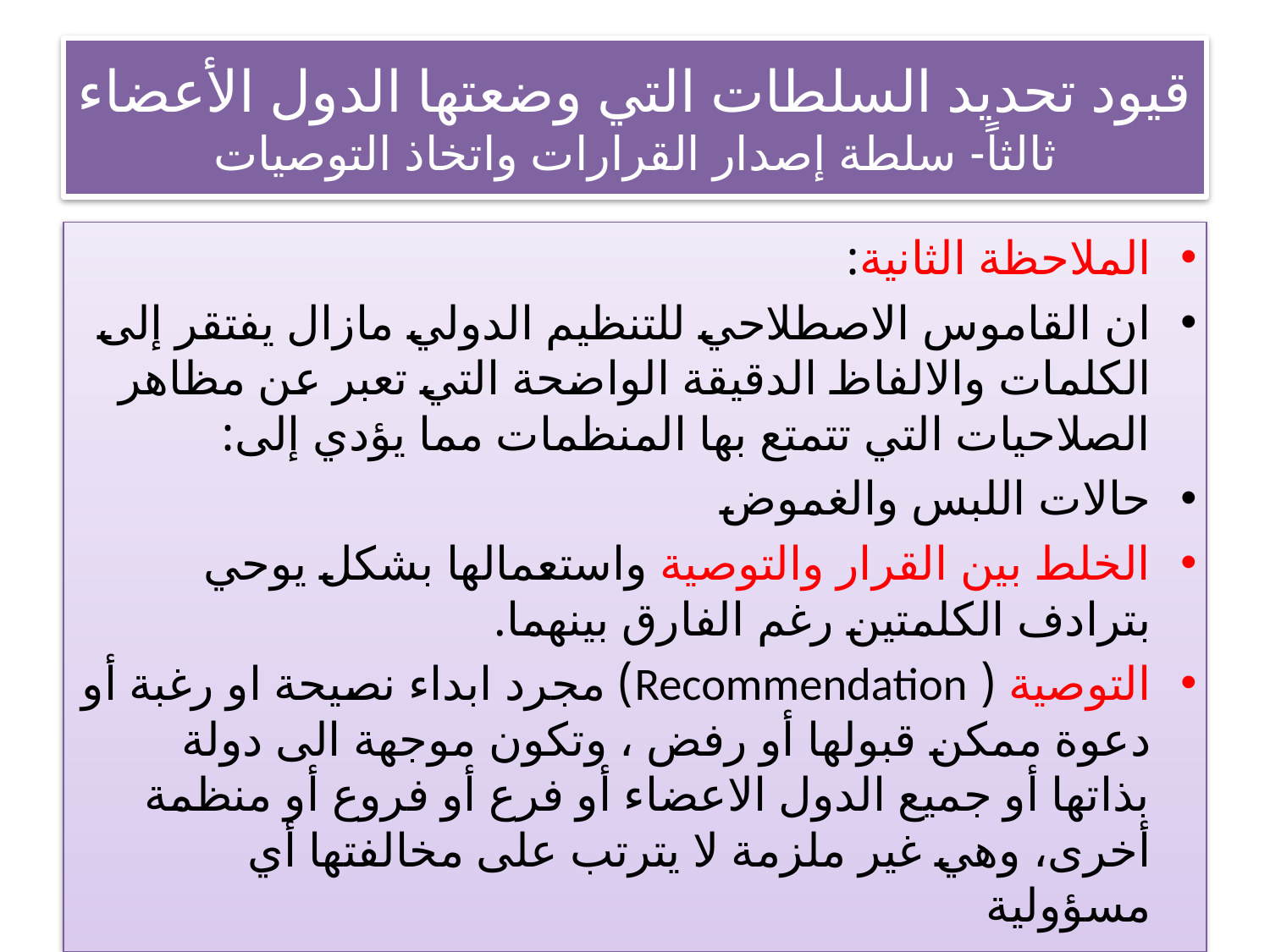

# قيود تحديد السلطات التي وضعتها الدول الأعضاء ثالثاً- سلطة إصدار القرارات واتخاذ التوصيات
الملاحظة الثانية:
ان القاموس الاصطلاحي للتنظيم الدولي مازال يفتقر إلى الكلمات والالفاظ الدقيقة الواضحة التي تعبر عن مظاهر الصلاحيات التي تتمتع بها المنظمات مما يؤدي إلى:
حالات اللبس والغموض
الخلط بين القرار والتوصية واستعمالها بشكل يوحي بترادف الكلمتين رغم الفارق بينهما.
التوصية ( Recommendation) مجرد ابداء نصيحة او رغبة أو دعوة ممكن قبولها أو رفض ، وتكون موجهة الى دولة بذاتها أو جميع الدول الاعضاء أو فرع أو فروع أو منظمة أخرى، وهي غير ملزمة لا يترتب على مخالفتها أي مسؤولية